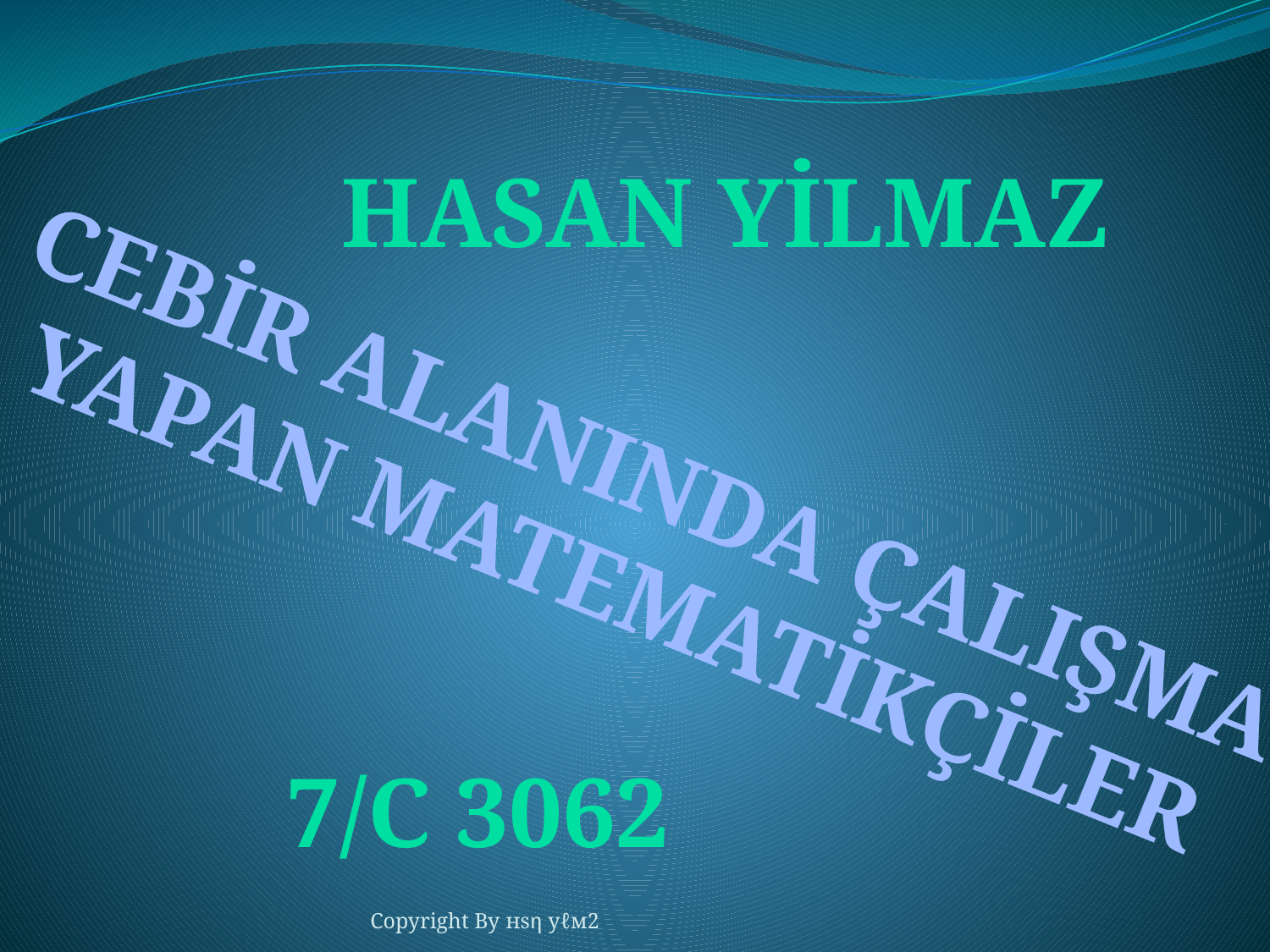

Hasan Yilmaz
CEBİR ALANINDA ÇALIŞMA
YAPAN MATEMATİKÇİLER
7/c 3062
Copyright By нѕη уℓм2